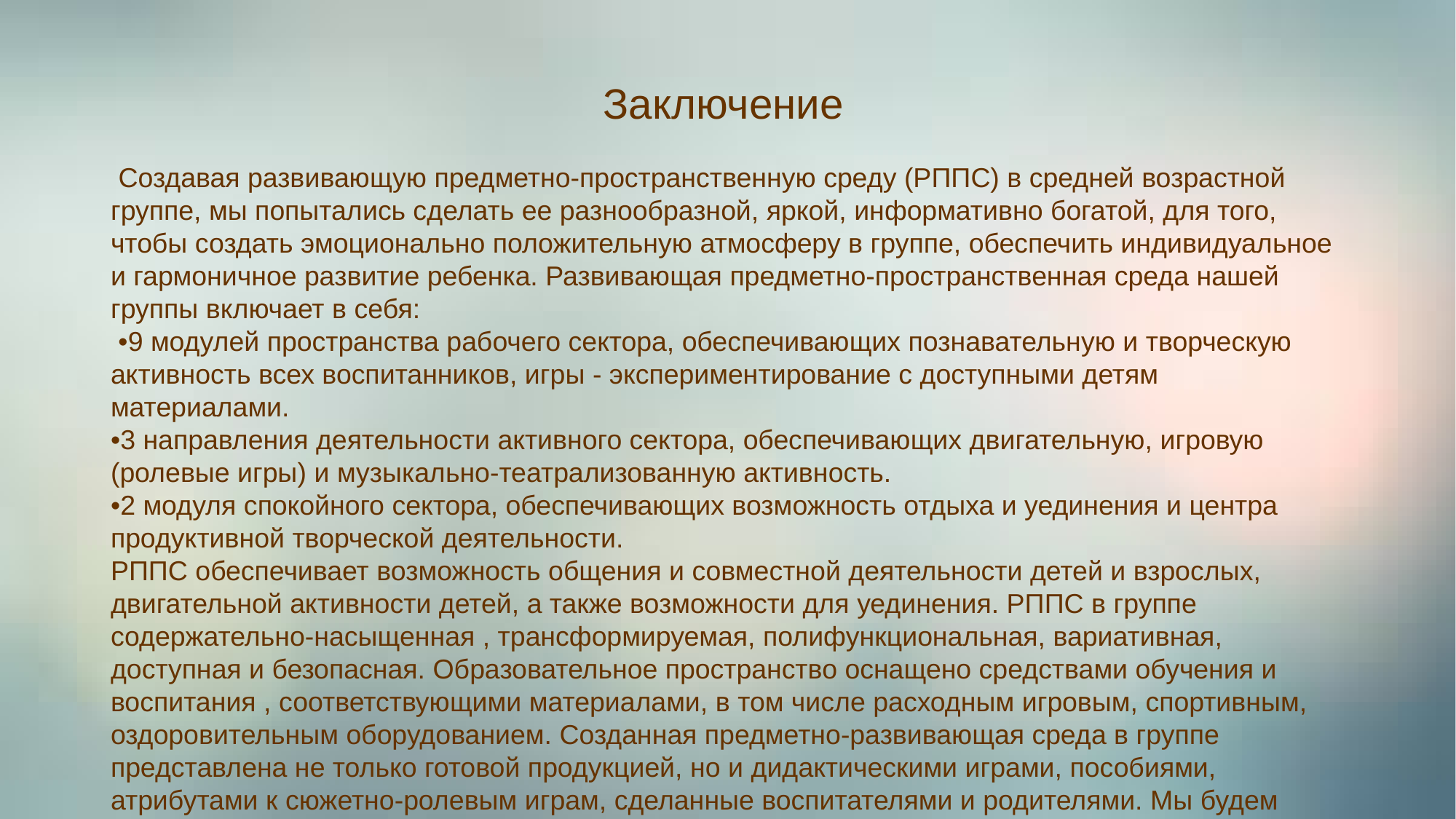

Заключение

 Создавая развивающую предметно-пространственную среду (РППС) в средней возрастной группе, мы попытались сделать ее разнообразной, яркой, информативно богатой, для того, чтобы создать эмоционально положительную атмосферу в группе, обеспечить индивидуальное и гармоничное развитие ребенка. Развивающая предметно-пространственная среда нашей группы включает в себя:
 •9 модулей пространства рабочего сектора, обеспечивающих познавательную и творческую активность всех воспитанников, игры - экспериментирование с доступными детям материалами.
•3 направления деятельности активного сектора, обеспечивающих двигательную, игровую (ролевые игры) и музыкально-театрализованную активность.
•2 модуля спокойного сектора, обеспечивающих возможность отдыха и уединения и центра продуктивной творческой деятельности.
РППС обеспечивает возможность общения и совместной деятельности детей и взрослых, двигательной активности детей, а также возможности для уединения. РППС в группе содержательно-насыщенная , трансформируемая, полифункциональная, вариативная, доступная и безопасная. Образовательное пространство оснащено средствами обучения и воспитания , соответствующими материалами, в том числе расходным игровым, спортивным, оздоровительным оборудованием. Созданная предметно-развивающая среда в группе представлена не только готовой продукцией, но и дидактическими играми, пособиями, атрибутами к сюжетно-ролевым играм, сделанные воспитателями и родителями. Мы будем продолжать совершенствовать и обогащать развивающую предметно-пространственную среду в нашей группе.